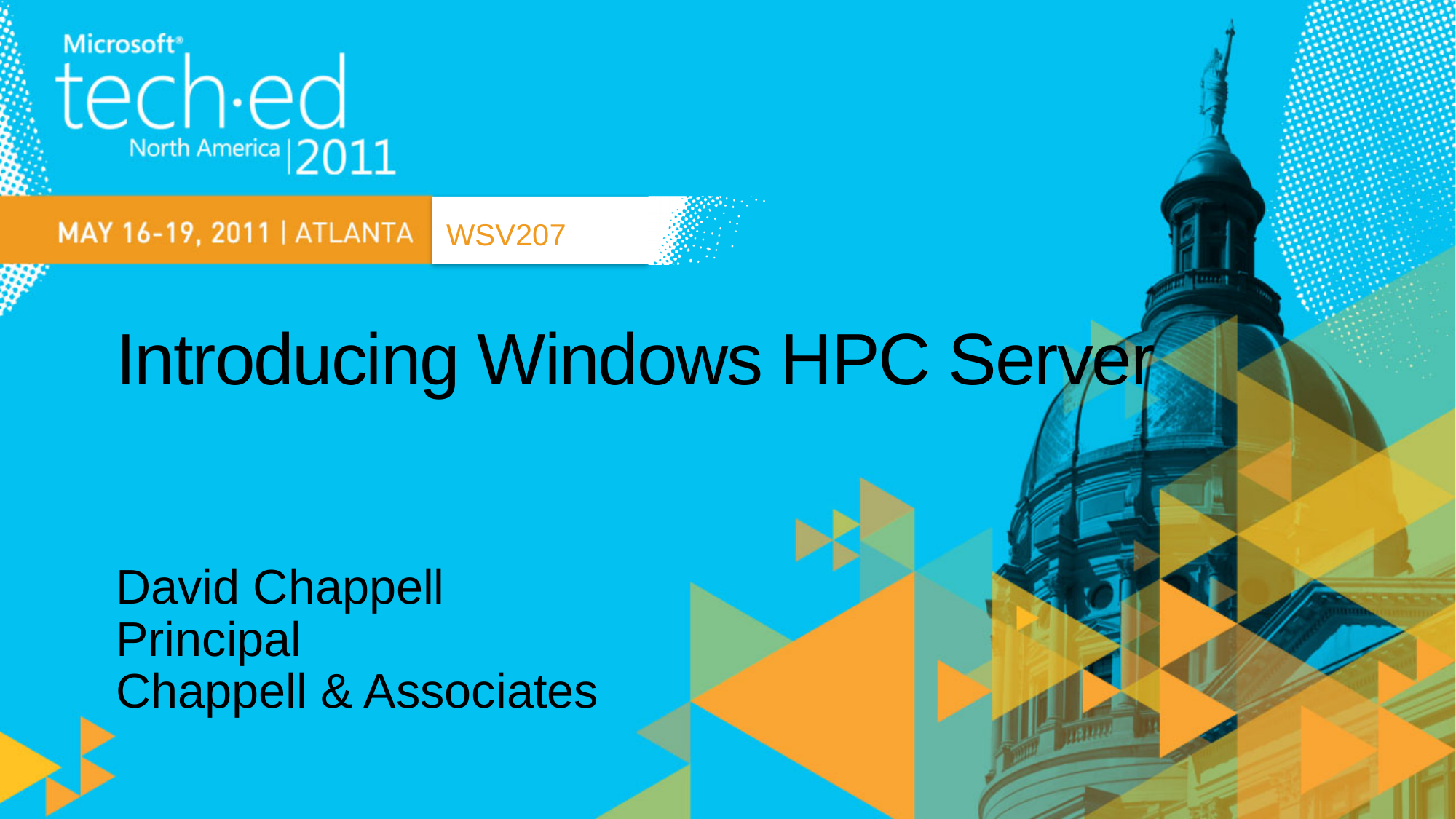

WSV207
# Introducing Windows HPC Server
David Chappell
Principal
Chappell & Associates